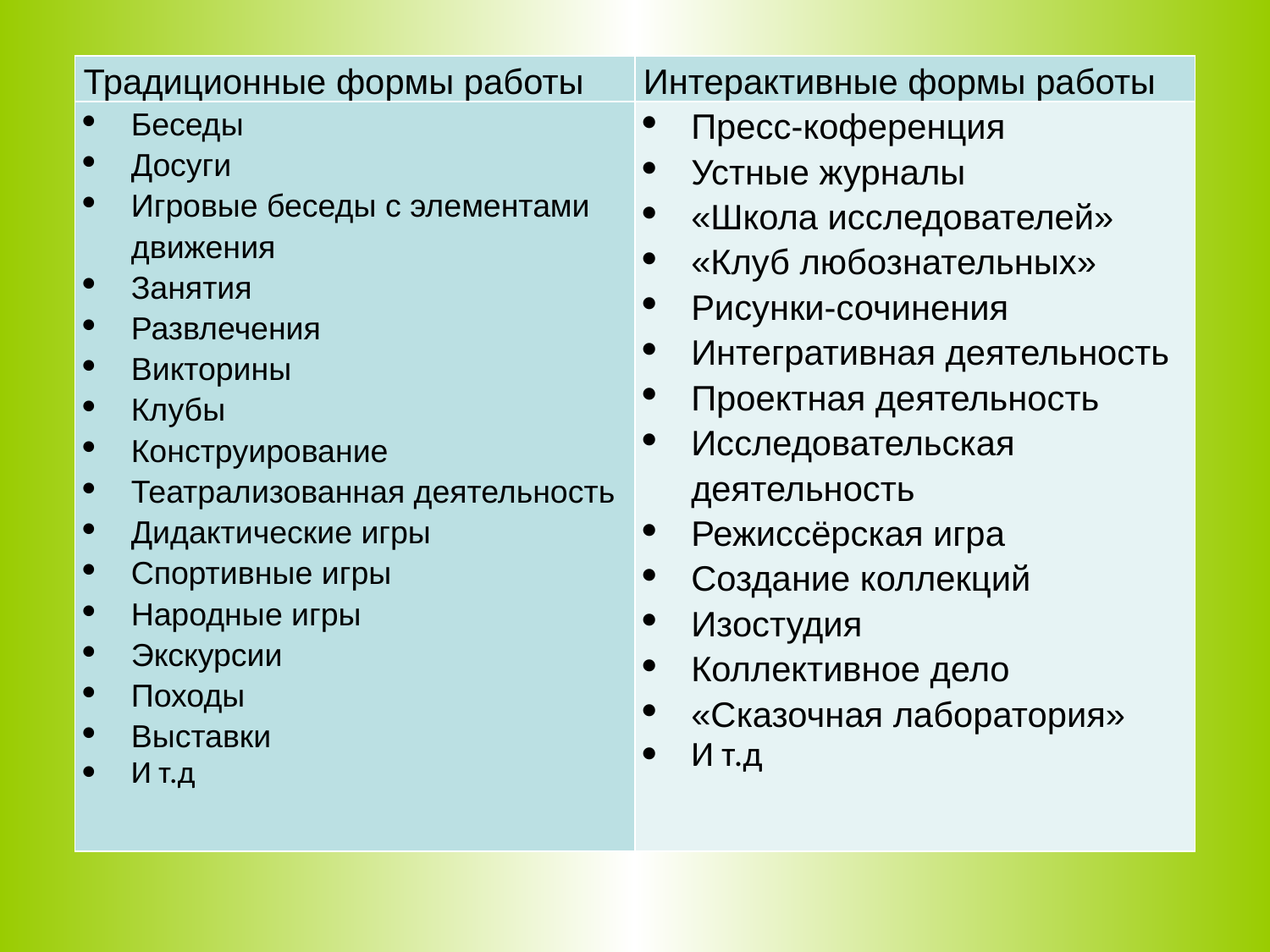

| Традиционные формы работы | Интерактивные формы работы |
| --- | --- |
| Беседы Досуги Игровые беседы с элементами движения Занятия Развлечения Викторины Клубы Конструирование Театрализованная деятельность Дидактические игры Спортивные игры Народные игры Экскурсии Походы Выставки И т.д | Пресс-коференция Устные журналы «Школа исследователей» «Клуб любознательных» Рисунки-сочинения Интегративная деятельность Проектная деятельность Исследовательская деятельность Режиссёрская игра Создание коллекций Изостудия Коллективное дело «Сказочная лаборатория» И т.д |